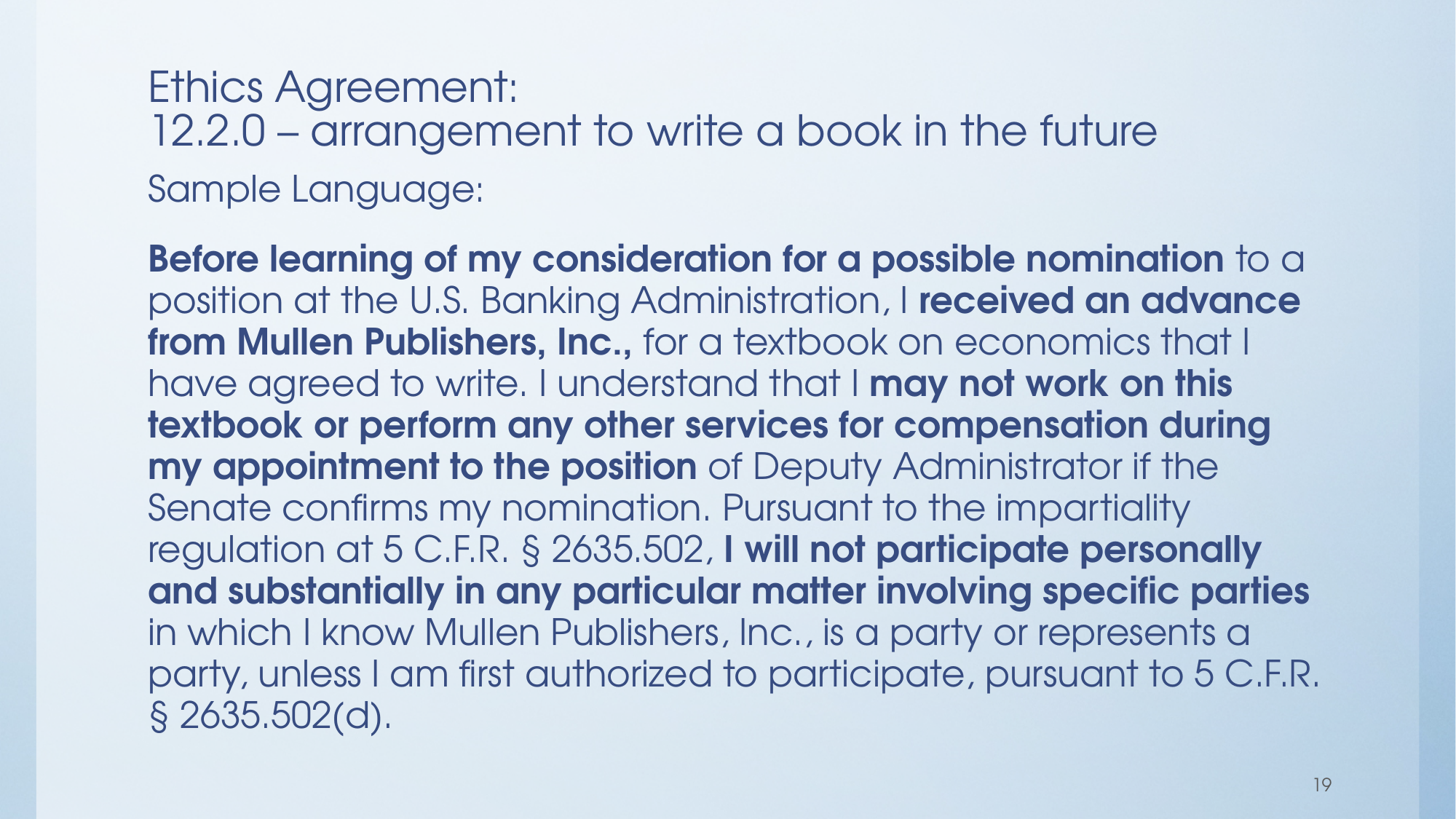

# Ethics Agreement: 12.2.0 – arrangement to write a book in the future
Sample Language:
Before learning of my consideration for a possible nomination to a position at the U.S. Banking Administration, I received an advance from Mullen Publishers, Inc., for a textbook on economics that I have agreed to write. I understand that I may not work on this textbook or perform any other services for compensation during my appointment to the position of Deputy Administrator if the Senate confirms my nomination. Pursuant to the impartiality regulation at 5 C.F.R. § 2635.502, I will not participate personally and substantially in any particular matter involving specific parties in which I know Mullen Publishers, Inc., is a party or represents a party, unless I am first authorized to participate, pursuant to 5 C.F.R. § 2635.502(d).
19